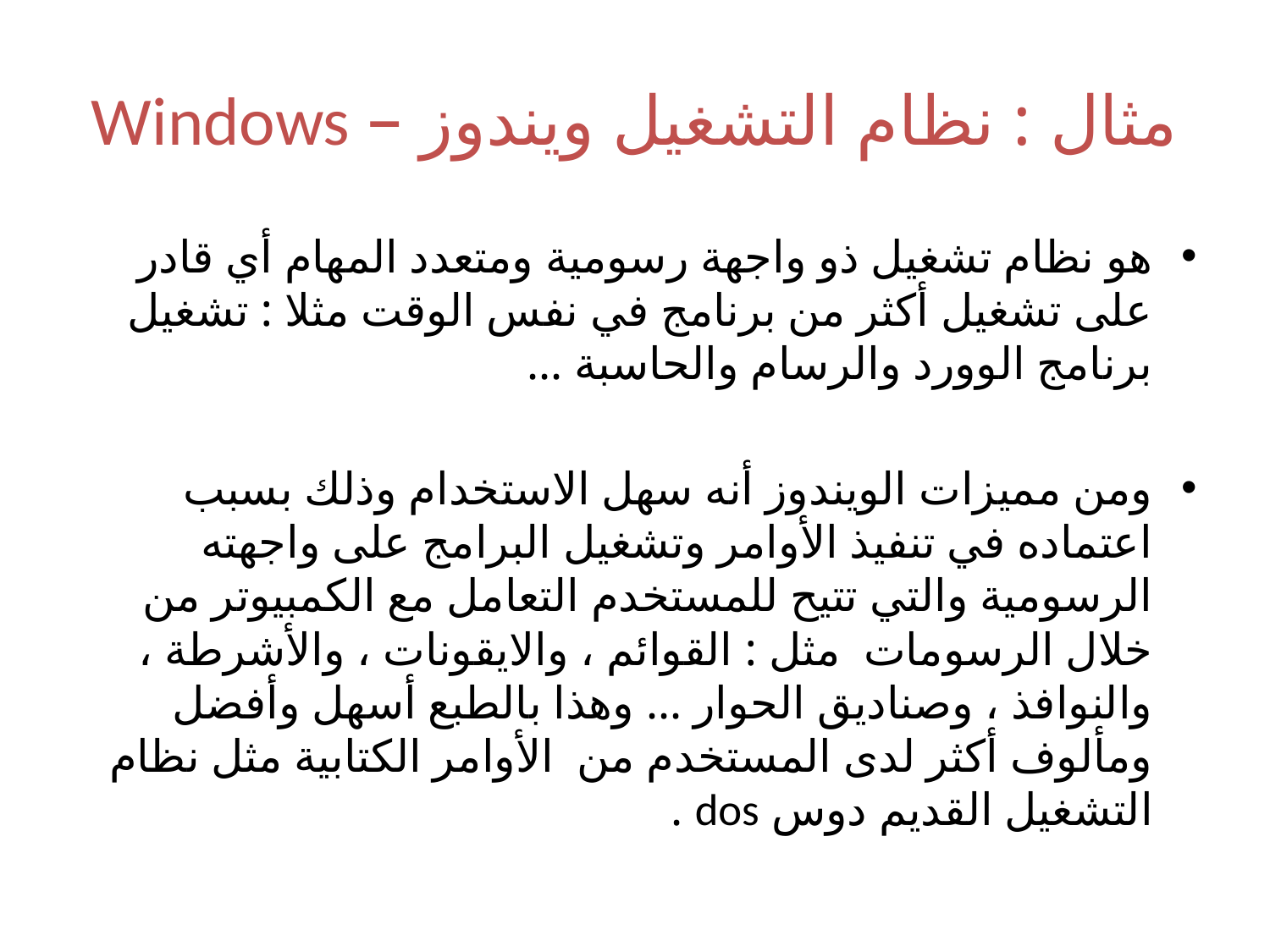

# مثال : نظام التشغيل ويندوز – Windows
هو نظام تشغيل ذو واجهة رسومية ومتعدد المهام أي قادر على تشغيل أكثر من برنامج في نفس الوقت مثلا : تشغيل برنامج الوورد والرسام والحاسبة ...

ومن مميزات الويندوز أنه سهل الاستخدام وذلك بسبب اعتماده في تنفيذ الأوامر وتشغيل البرامج على واجهته الرسومية والتي تتيح للمستخدم التعامل مع الكمبيوتر من خلال الرسومات  مثل : القوائم ، والايقونات ، والأشرطة ، والنوافذ ، وصناديق الحوار ... وهذا بالطبع أسهل وأفضل ومألوف أكثر لدى المستخدم من  الأوامر الكتابية مثل نظام التشغيل القديم دوس dos .